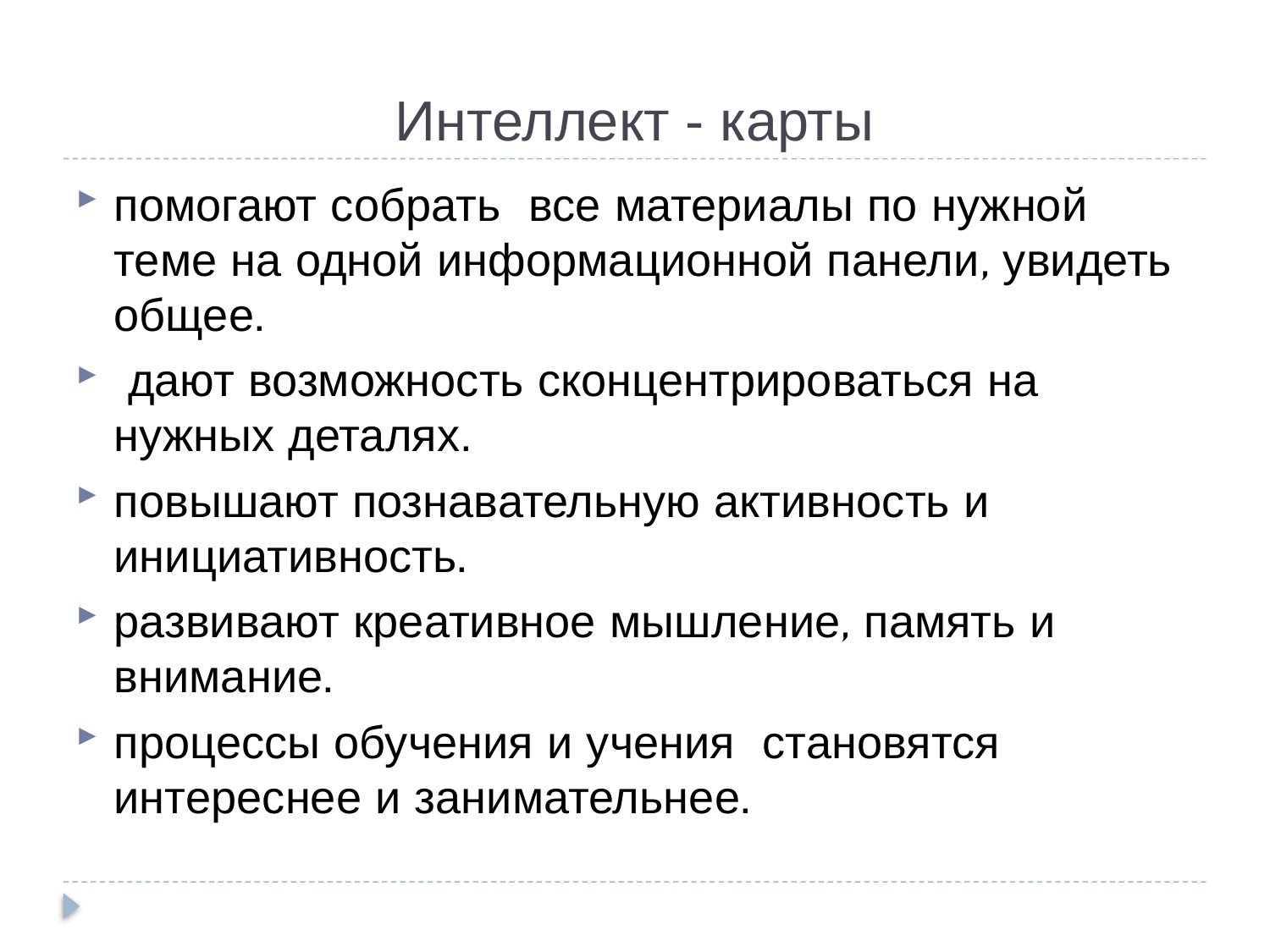

# Интеллект - карты
помогают собрать  все материалы по нужной теме на одной информационной панели, увидеть общее.
 дают возможность сконцентрироваться на нужных деталях.
повышают познавательную активность и инициативность.
развивают креативное мышление, память и внимание.
процессы обучения и учения  становятся интереснее и занимательнее.